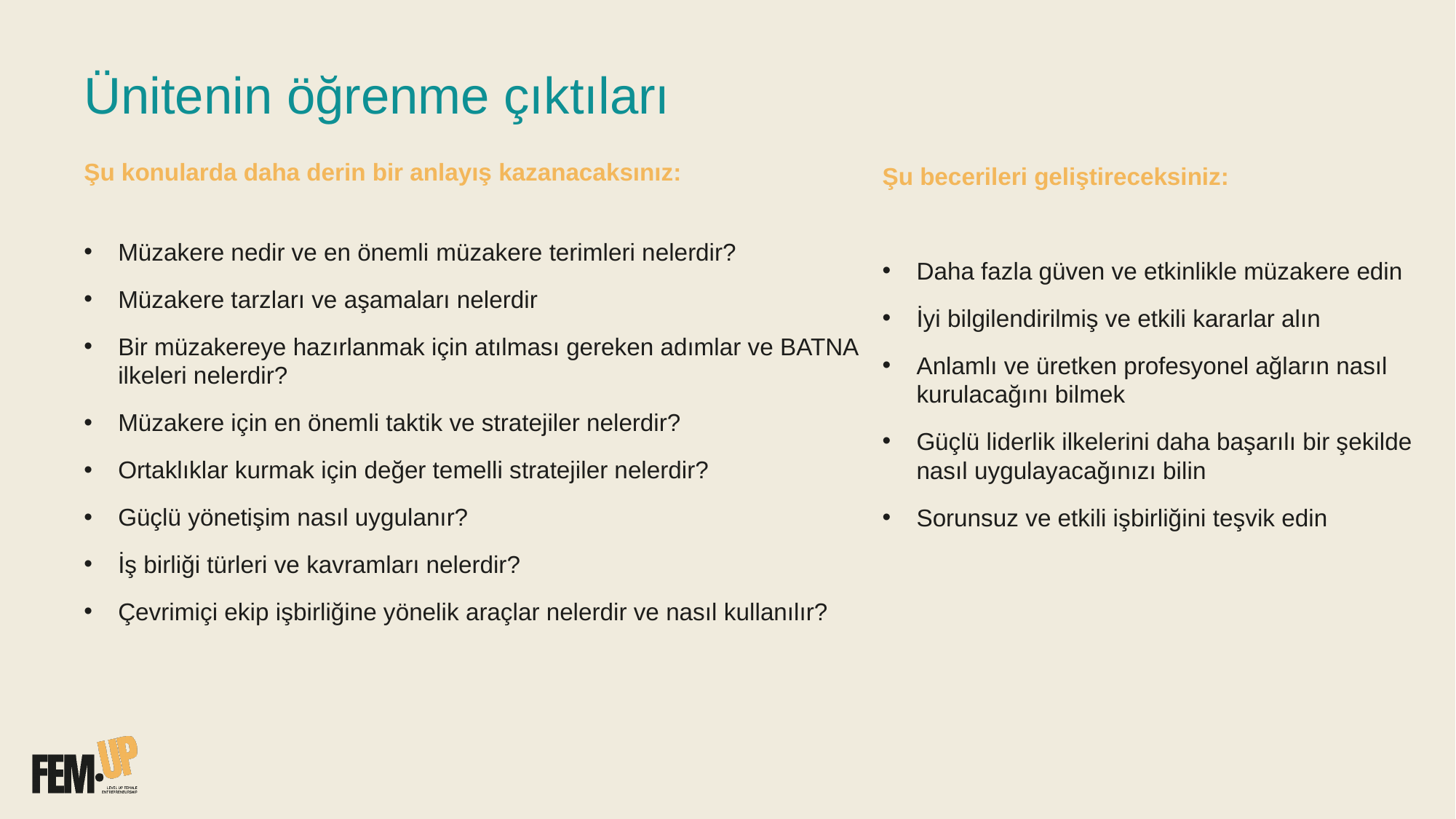

# Ünitenin öğrenme çıktıları
Şu konularda daha derin bir anlayış kazanacaksınız:

Müzakere nedir ve en önemli müzakere terimleri nelerdir?
Müzakere tarzları ve aşamaları nelerdir
Bir müzakereye hazırlanmak için atılması gereken adımlar ve BATNA ilkeleri nelerdir?
Müzakere için en önemli taktik ve stratejiler nelerdir?
Ortaklıklar kurmak için değer temelli stratejiler nelerdir?
Güçlü yönetişim nasıl uygulanır?
İş birliği türleri ve kavramları nelerdir?
Çevrimiçi ekip işbirliğine yönelik araçlar nelerdir ve nasıl kullanılır?
Şu becerileri geliştireceksiniz:

Daha fazla güven ve etkinlikle müzakere edin
İyi bilgilendirilmiş ve etkili kararlar alın
Anlamlı ve üretken profesyonel ağların nasıl kurulacağını bilmek
Güçlü liderlik ilkelerini daha başarılı bir şekilde nasıl uygulayacağınızı bilin
Sorunsuz ve etkili işbirliğini teşvik edin